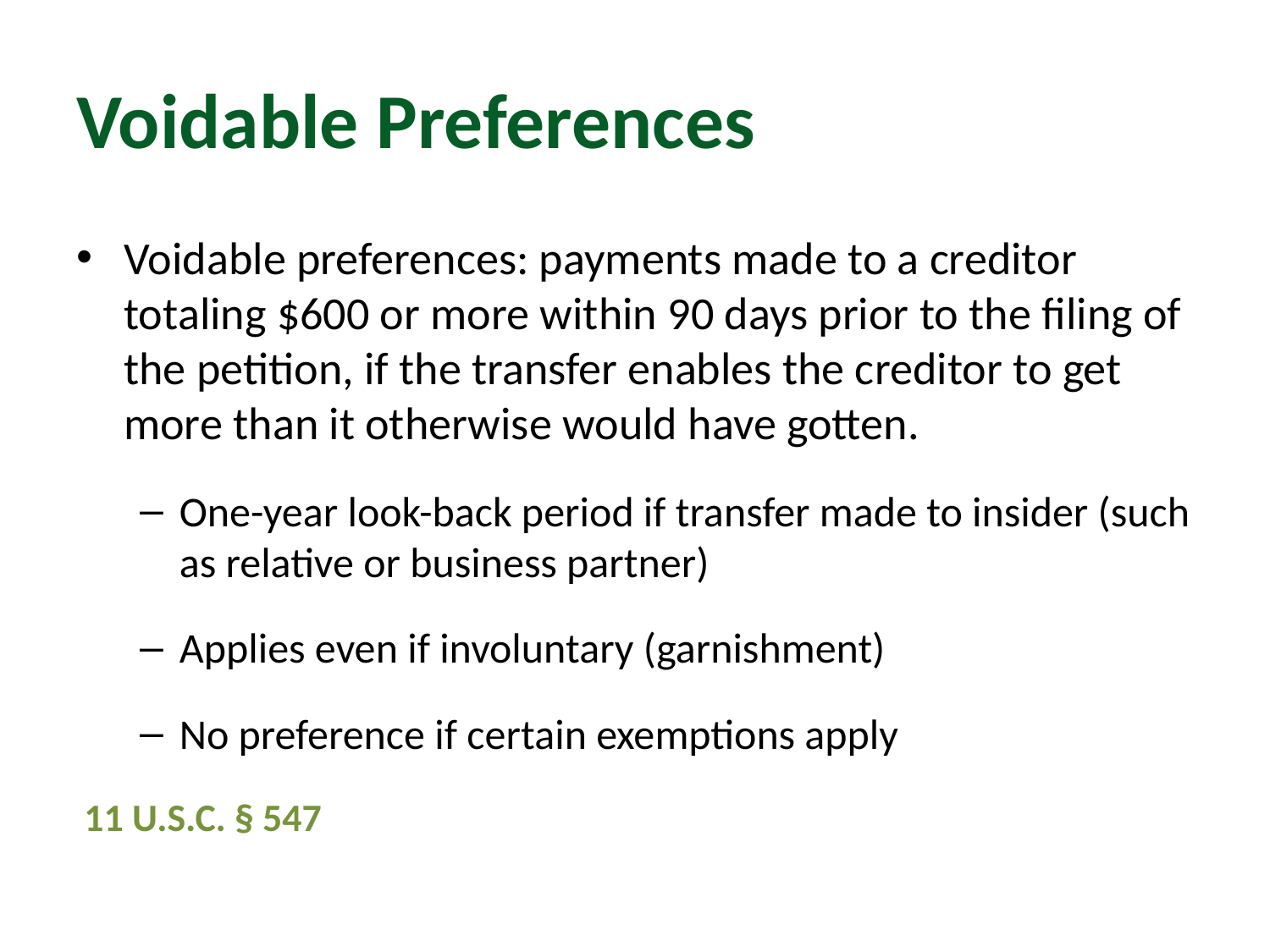

# Voidable Preferences
Voidable preferences: payments made to a creditor totaling $600 or more within 90 days prior to the filing of the petition, if the transfer enables the creditor to get more than it otherwise would have gotten.
One-year look-back period if transfer made to insider (such as relative or business partner)
Applies even if involuntary (garnishment)
No preference if certain exemptions apply
11 U.S.C. § 547